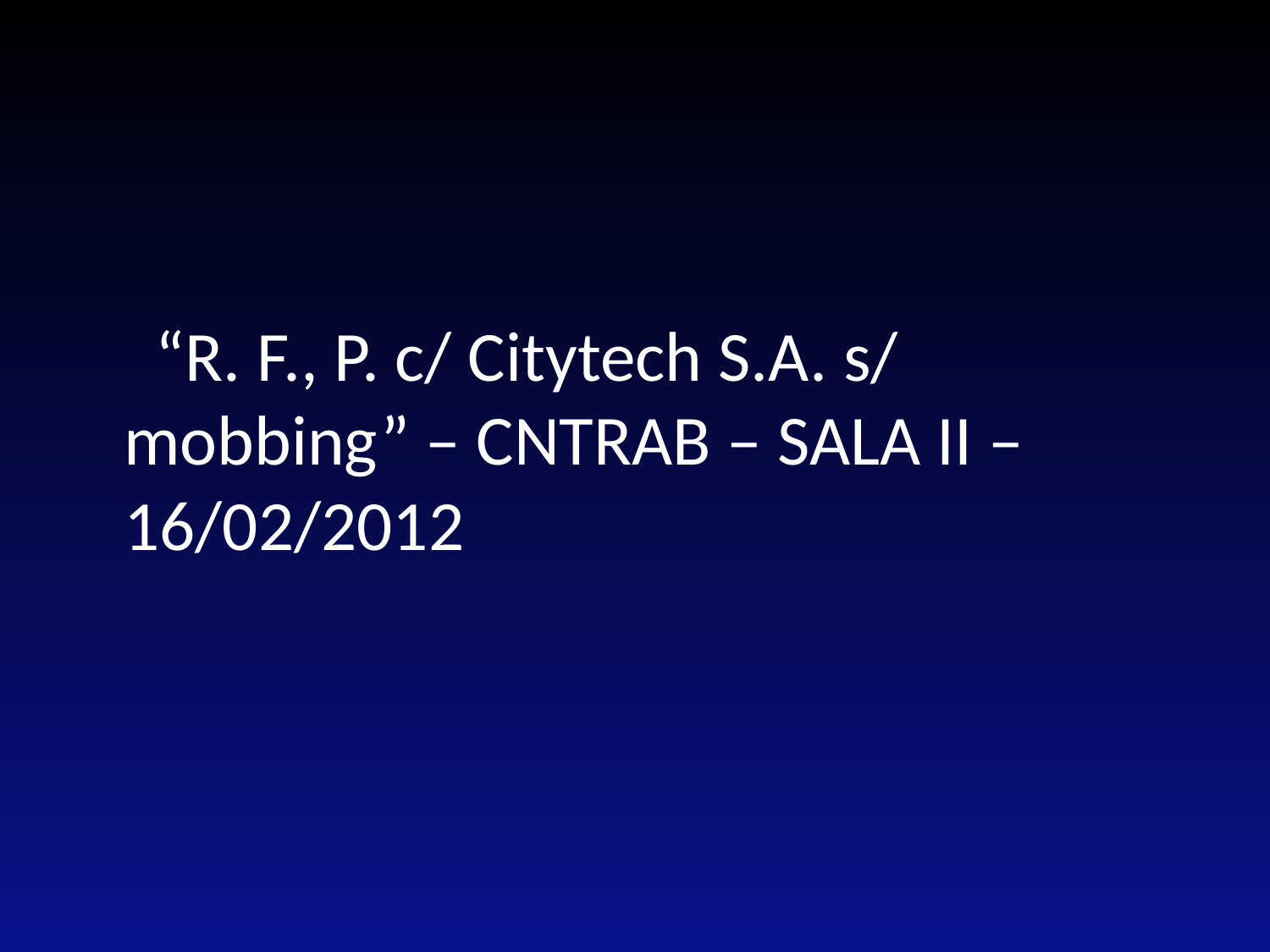

“R. F., P. c/ Citytech S.A. s/ mobbing” – CNTRAB – SALA II – 16/02/2012